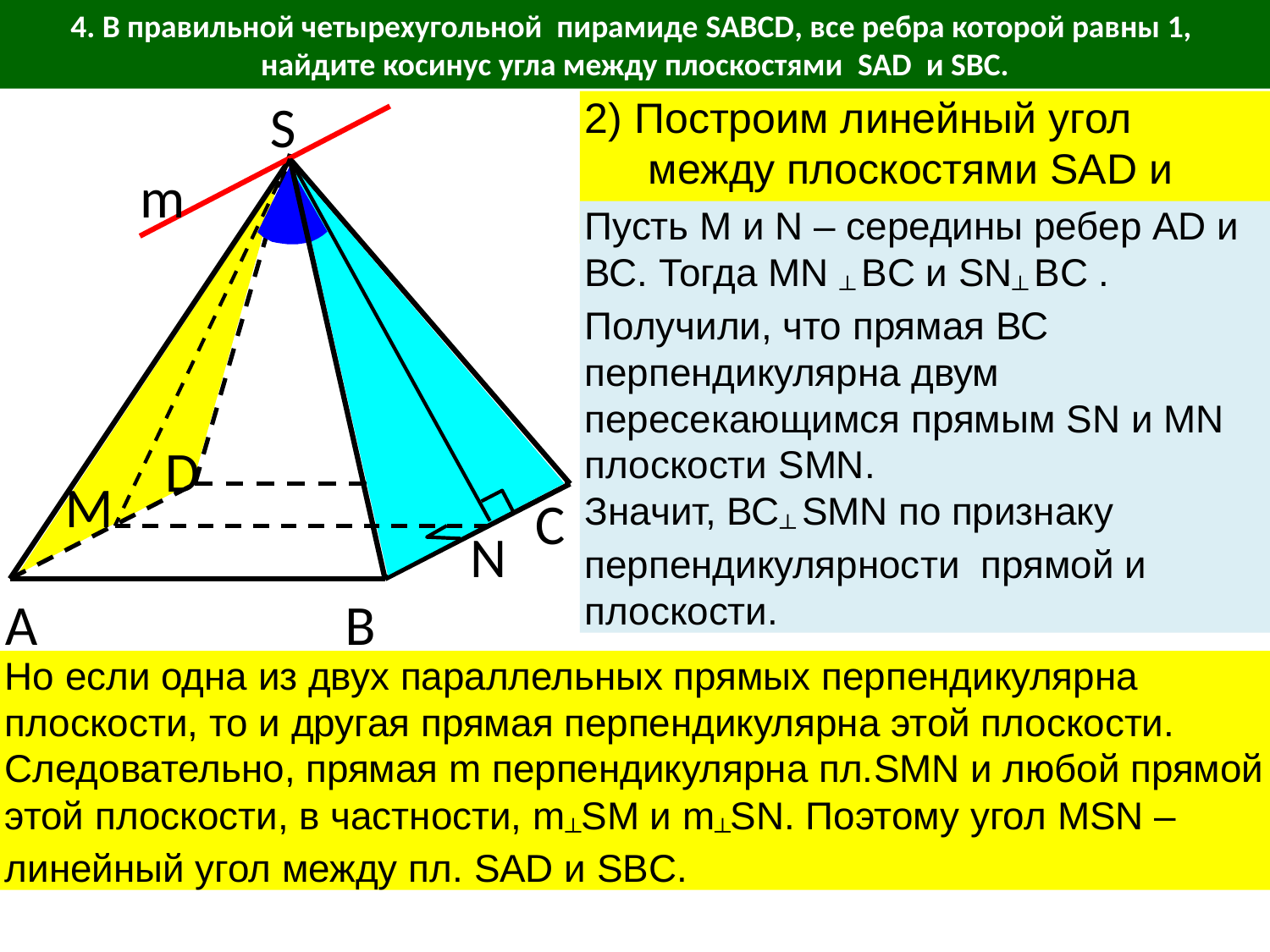

4. В правильной четырехугольной  пирамиде SABCD, все ребра которой равны 1,  найдите косинус угла между плоскостями  SAD  и SBC.
S
2) Построим линейный угол между плоскостями SAD и SBC.
m

Пусть M и N – середины ребер AD и ВС. Тогда МN ┴ BC и SN┴ BC . Получили, что прямая ВС перпендикулярна двум пересекающимся прямым SN и MN плоскости SMN.
Значит, ВС┴ SMN по признаку перпендикулярности  прямой и плоскости.
D
M
C

N

A
В
Но если одна из двух параллельных прямых перпендикулярна плоскости, то и другая прямая перпендикулярна этой плоскости. Следовательно, прямая m перпендикулярна пл.SMN и любой прямой этой плоскости, в частности, m┴SM и m┴SN. Поэтому угол MSN – линейный угол между пл. SAD и SBC.